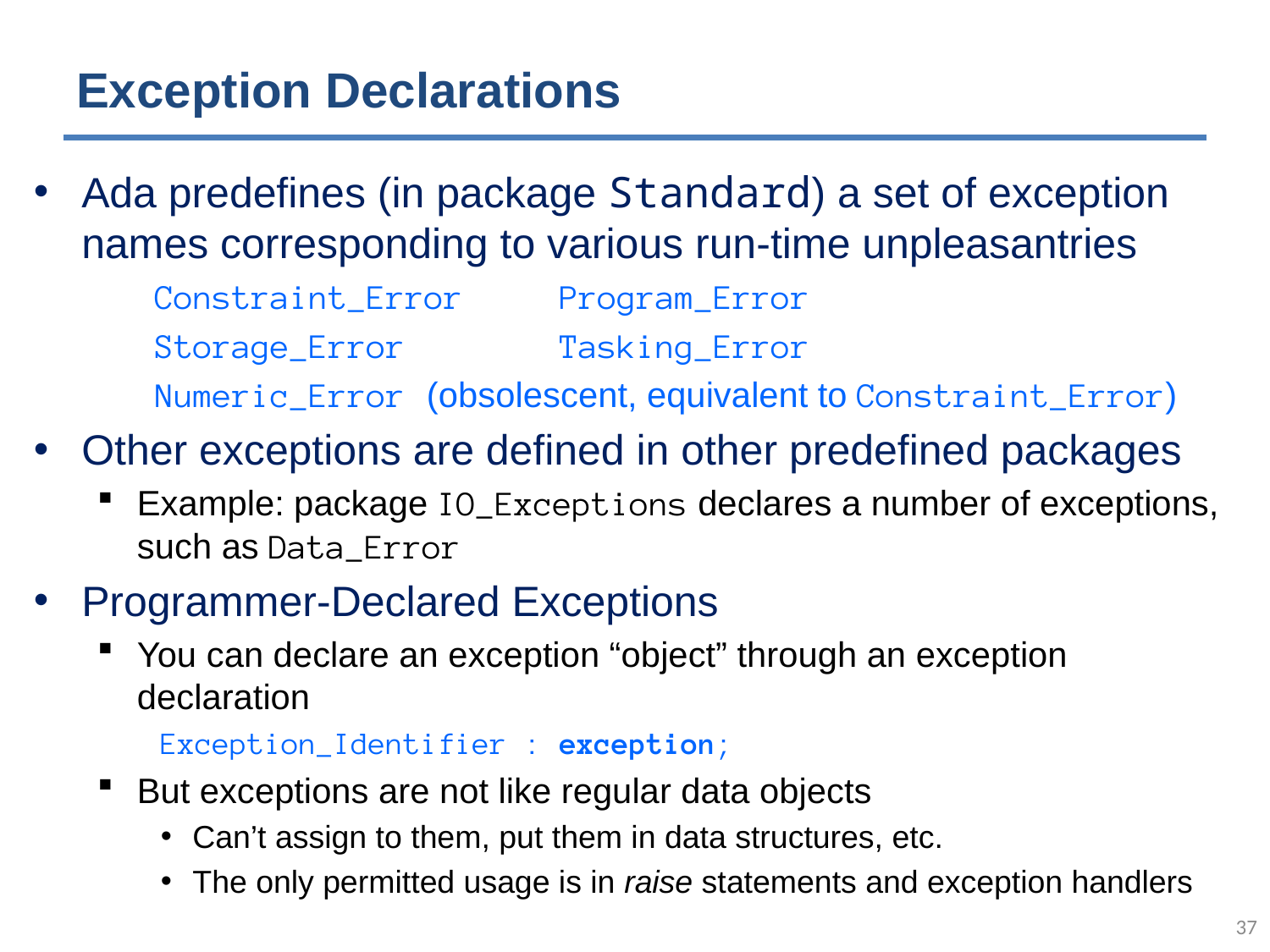

# Exception Declarations
Ada predefines (in package Standard) a set of exception names corresponding to various run-time unpleasantries
   Constraint_Error     Program_Error
   Storage_Error        Tasking_Error
   Numeric_Error (obsolescent, equivalent to Constraint_Error)
Other exceptions are defined in other predefined packages
Example: package IO_Exceptions declares a number of exceptions, such as Data_Error
Programmer-Declared Exceptions
You can declare an exception “object” through an exception declaration
Exception_Identifier : exception;
But exceptions are not like regular data objects
Can’t assign to them, put them in data structures, etc.
The only permitted usage is in raise statements and exception handlers

37